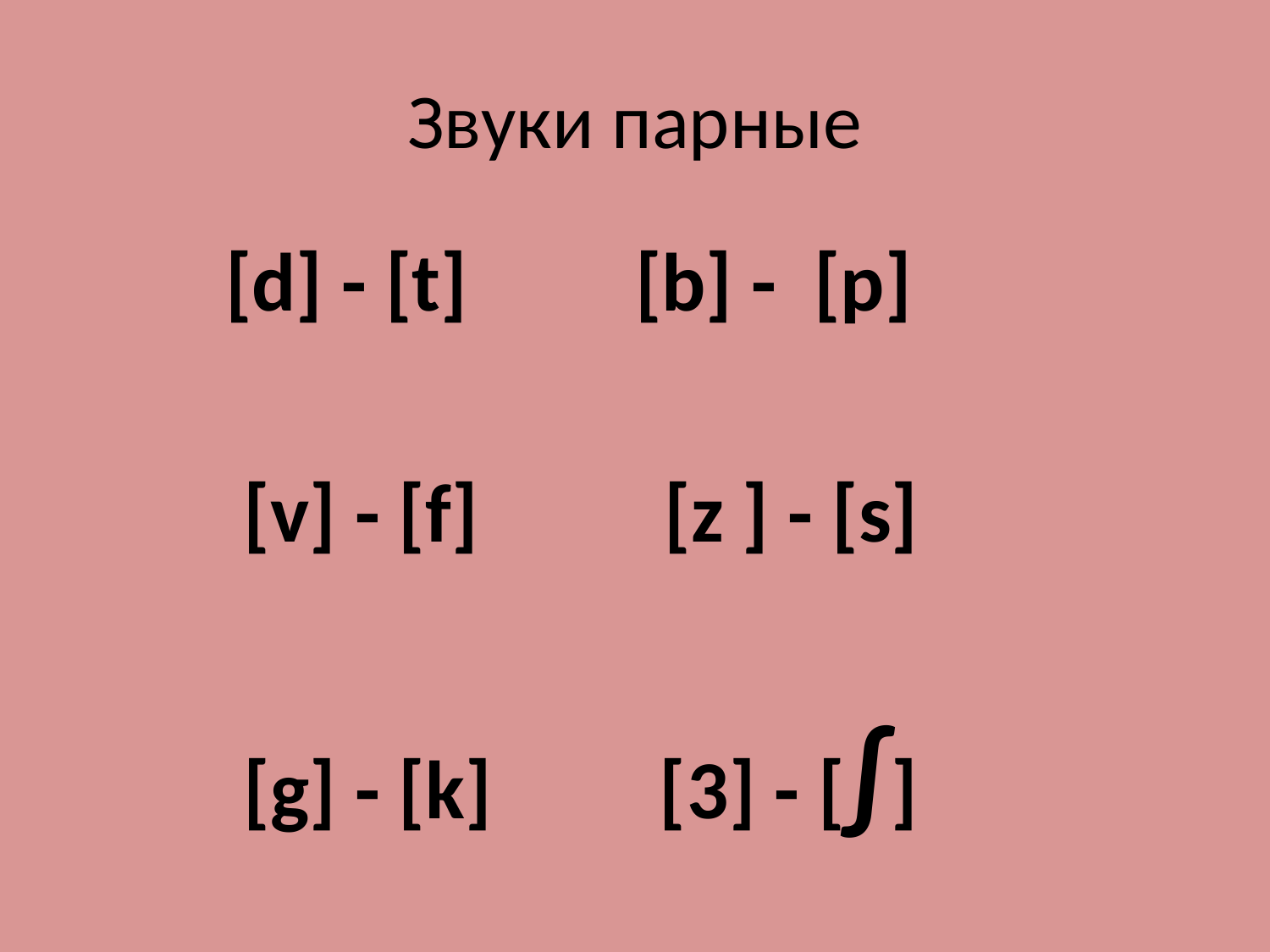

# Звуки парные
        [d] - [t]         [b] -  [p]

         [v] - [f]          [z ] - [s]

         [g] - [k]         [3] - [∫]